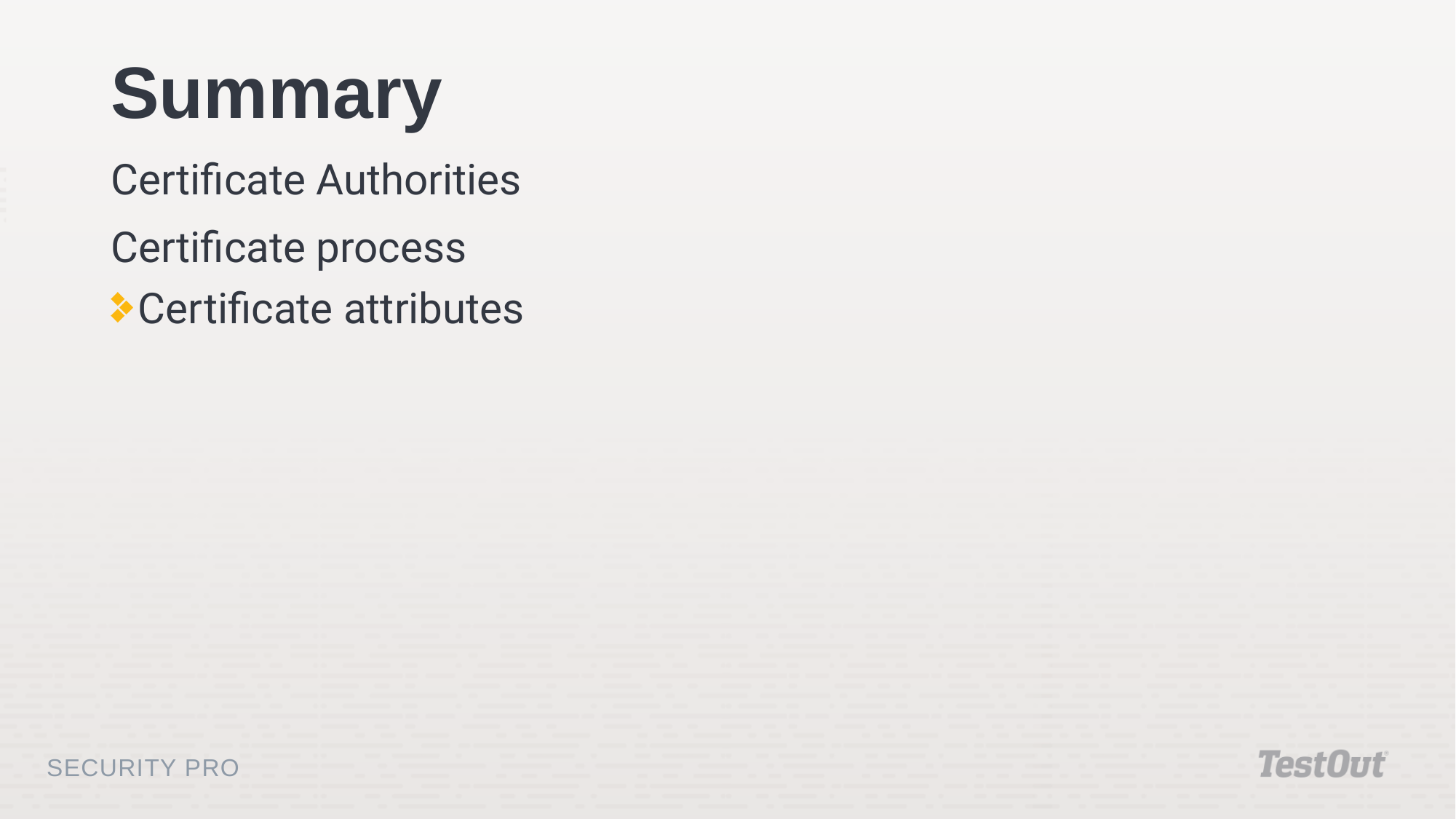

# Summary
Certificate Authorities
Certificate process
Certificate attributes
Security Pro